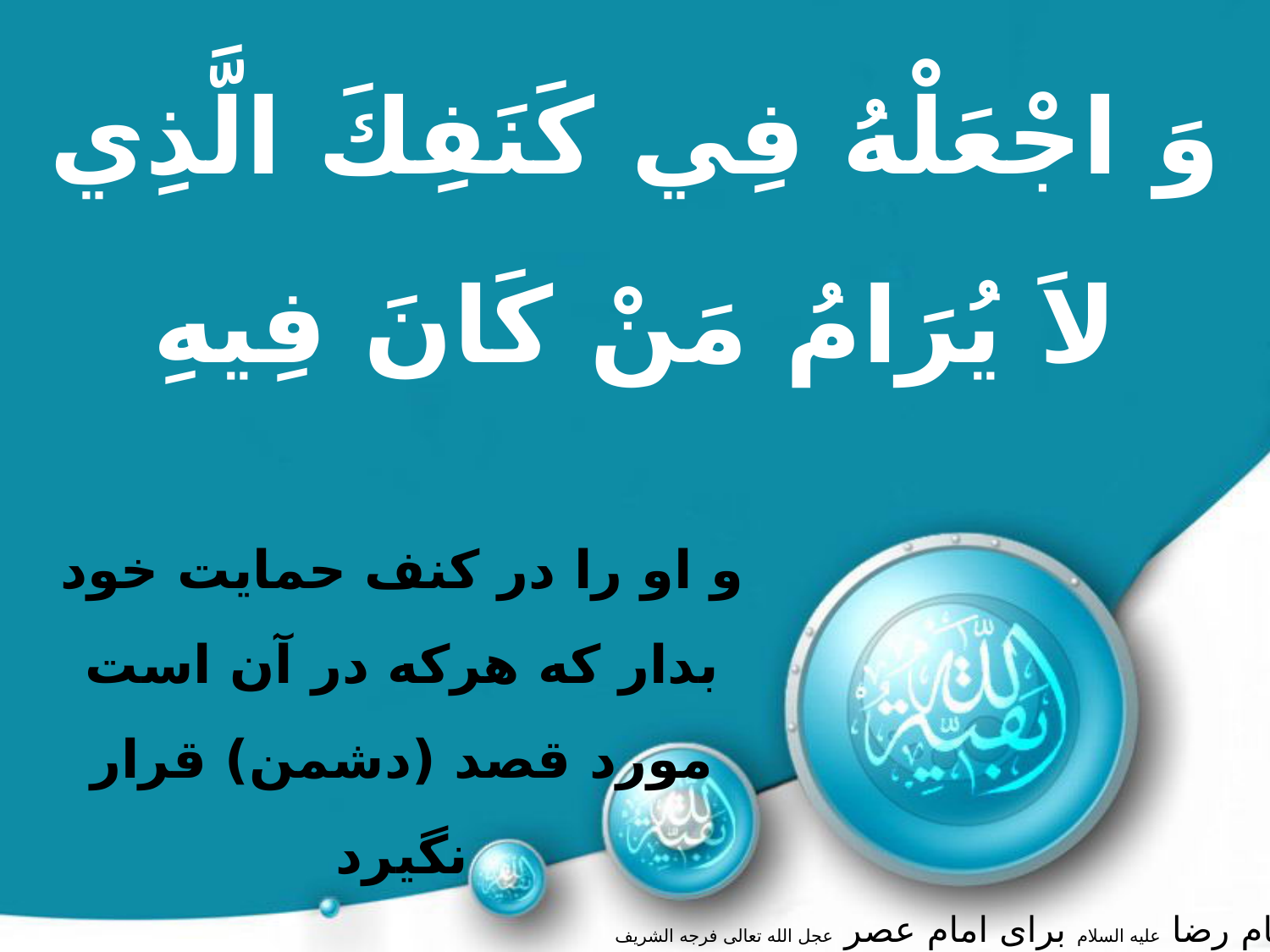

وَ اجْعَلْهُ فِي كَنَفِكَ الَّذِي
لاَ يُرَامُ مَنْ كَانَ فِيهِ‏
و او را در كنف حمايت خود بدار كه هركه در آن است مورد قصد (دشمن) قرار نگیرد